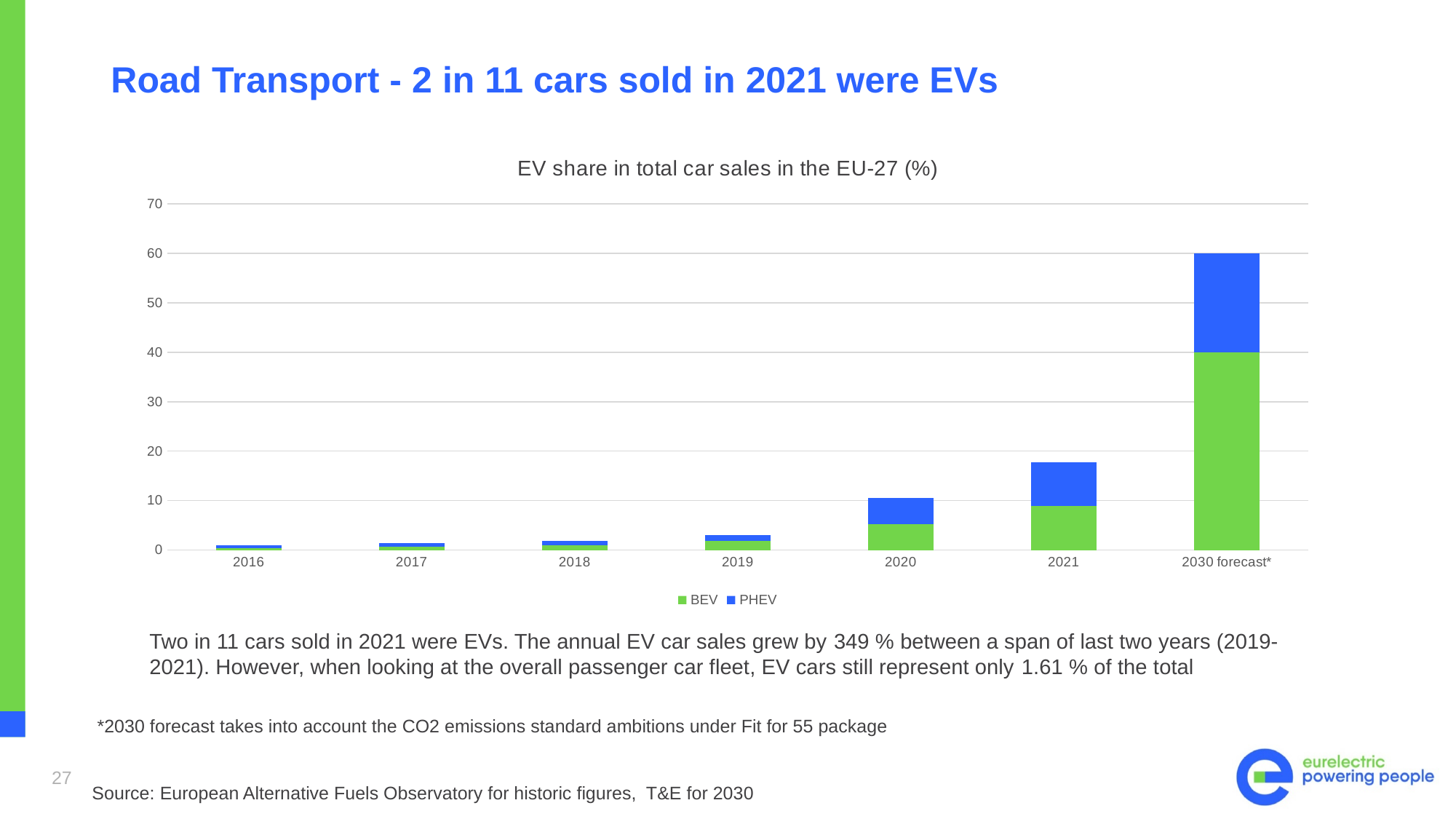

# Road Transport - 2 in 11 cars sold in 2021 were EVs

### Chart: EV share in total car sales in the EU-27 (%)

| Category | BEV | PHEV |
|---|---|---|
| 2016 | 0.4 | 0.5 |
| 2017 | 0.7 | 0.7 |
| 2018 | 1.0 | 0.8 |
| 2019 | 1.9 | 1.1 |
| 2020 | 5.3 | 5.2 |
| 2021 | 8.9 | 8.9 |
| 2030 forecast* | 40.0 | 20.0 |
Two in 11 cars sold in 2021 were EVs. The annual EV car sales grew by 349 % between a span of last two years (2019-2021). However, when looking at the overall passenger car fleet, EV cars still represent only 1.61 % of the total
*2030 forecast takes into account the CO2 emissions standard ambitions under Fit for 55 package
27
Source: European Alternative Fuels Observatory for historic figures,  T&E for 2030